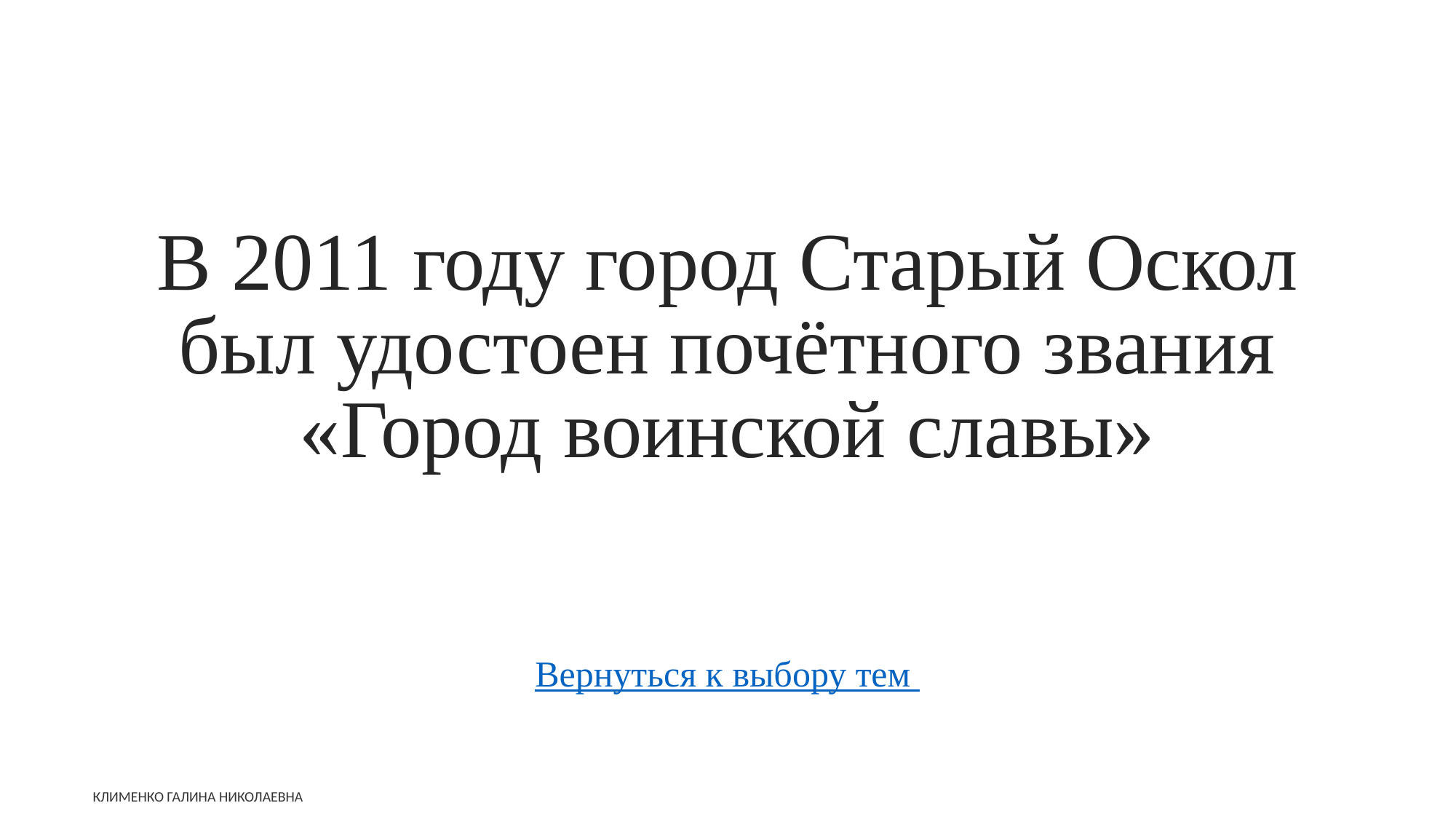

В 2011 году город Старый Оскол был удостоен почётного звания «Город воинской славы»
Вернуться к выбору тем
Клименко Галина Николаевна